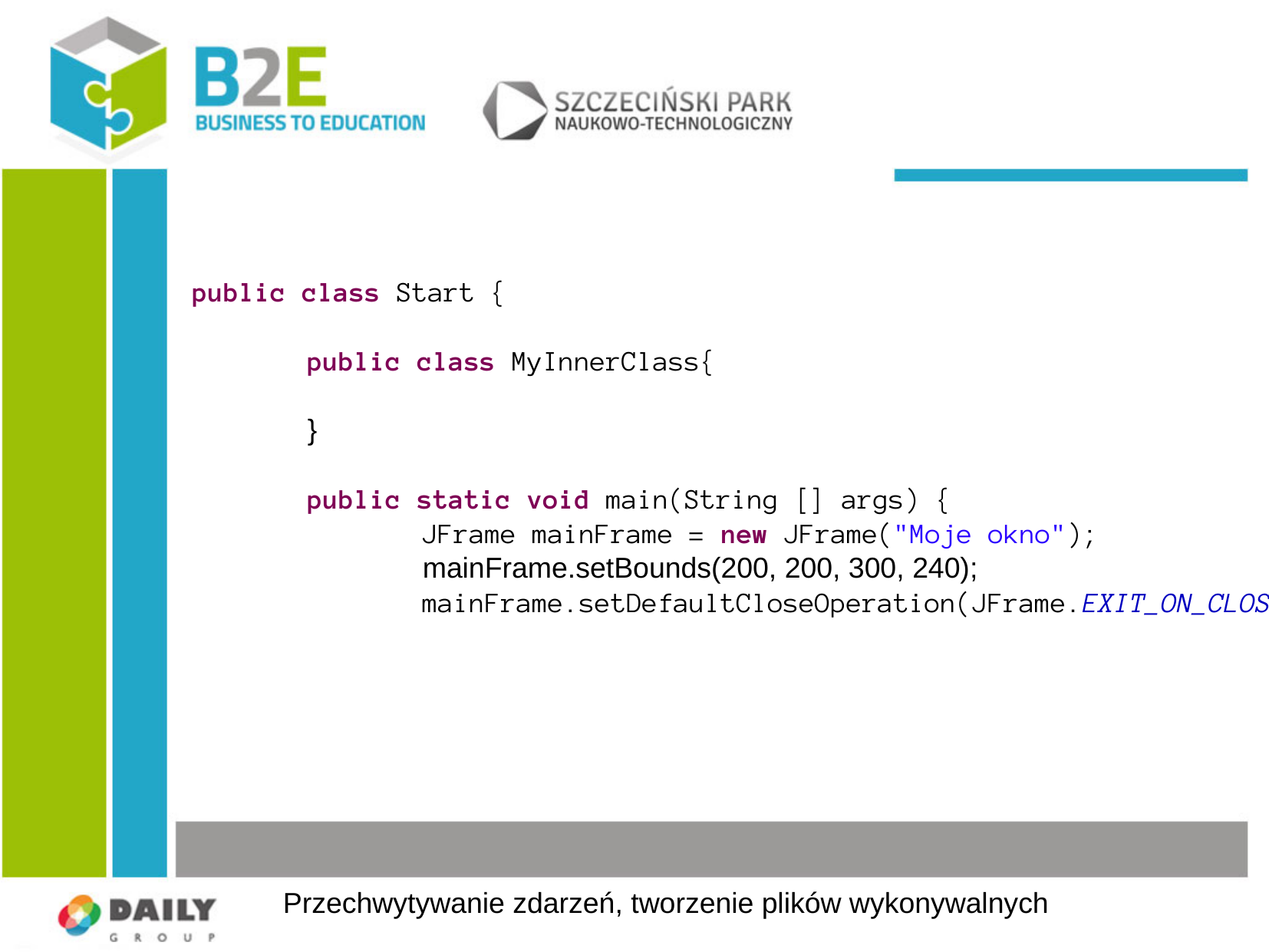

public class Start {

	public class MyInnerClass{

	}

	public static void main(String [] args) {
		JFrame mainFrame = new JFrame("Moje okno");
		mainFrame.setBounds(200, 200, 300, 240);
		mainFrame.setDefaultCloseOperation(JFrame.EXIT_ON_CLOSE);
Przechwytywanie zdarzeń, tworzenie plików wykonywalnych